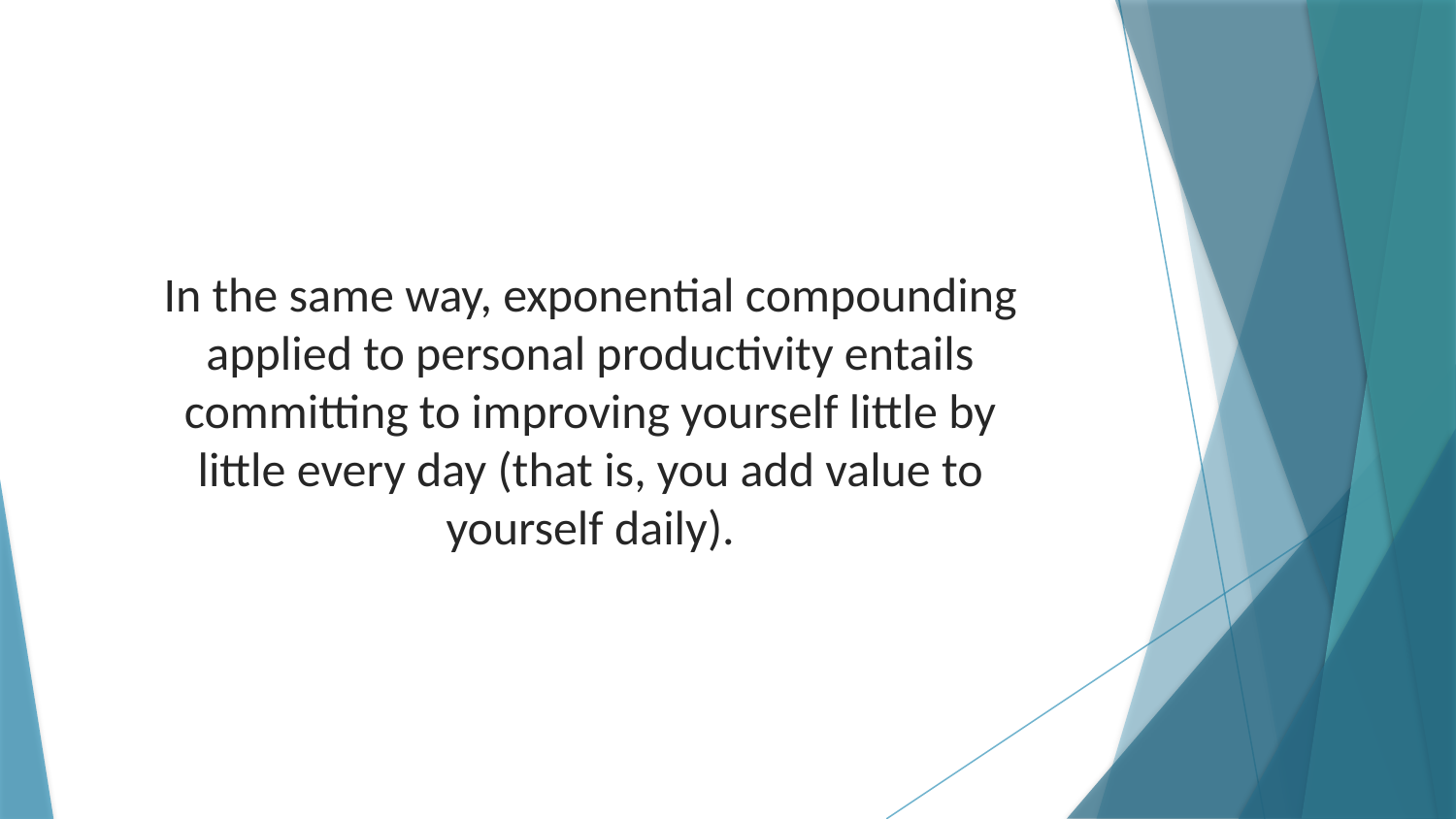

In the same way, exponential compounding applied to personal productivity entails committing to improving yourself little by little every day (that is, you add value to yourself daily).